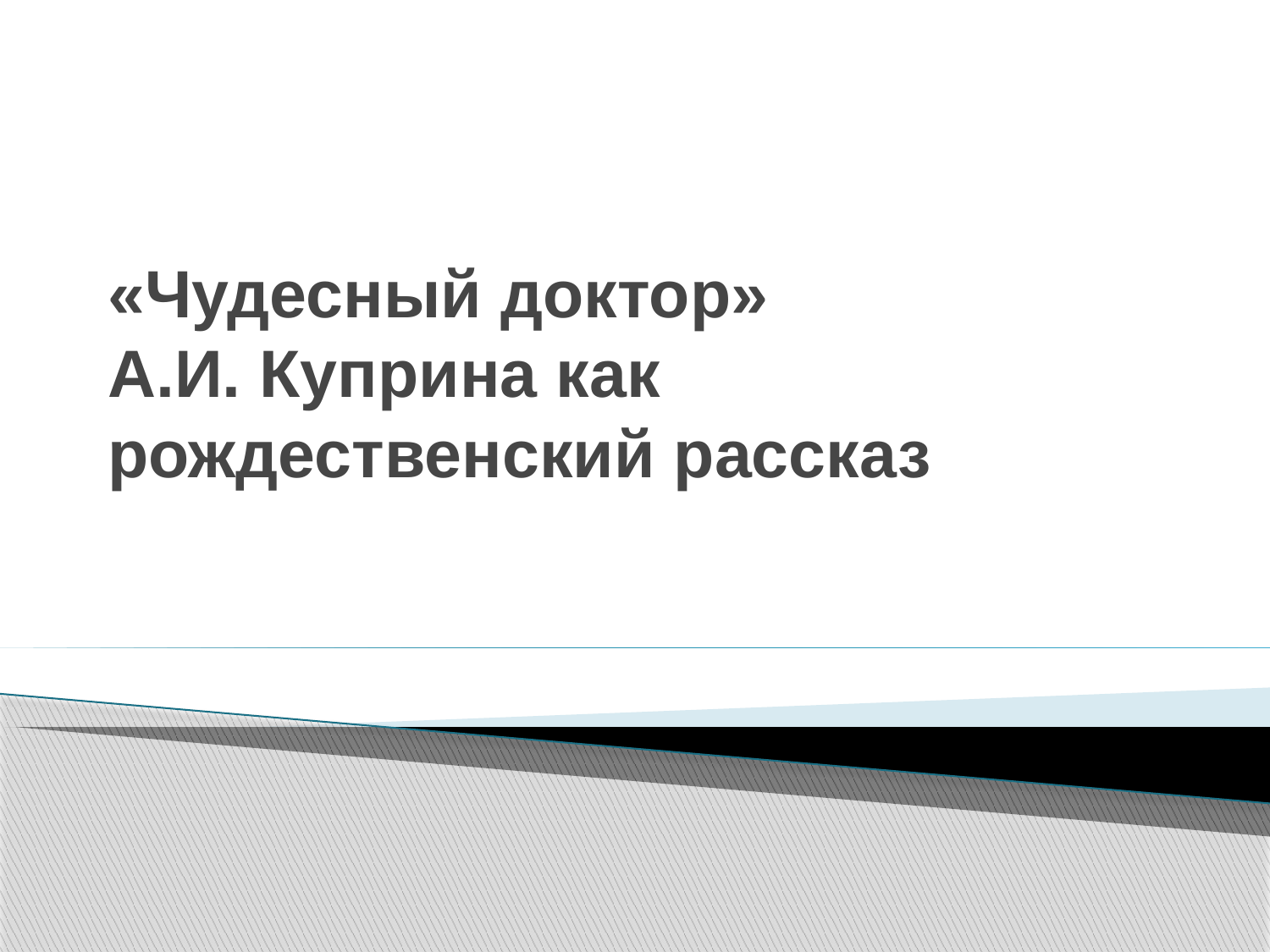

# «Чудесный доктор»                А.И. Куприна как рождественский рассказ